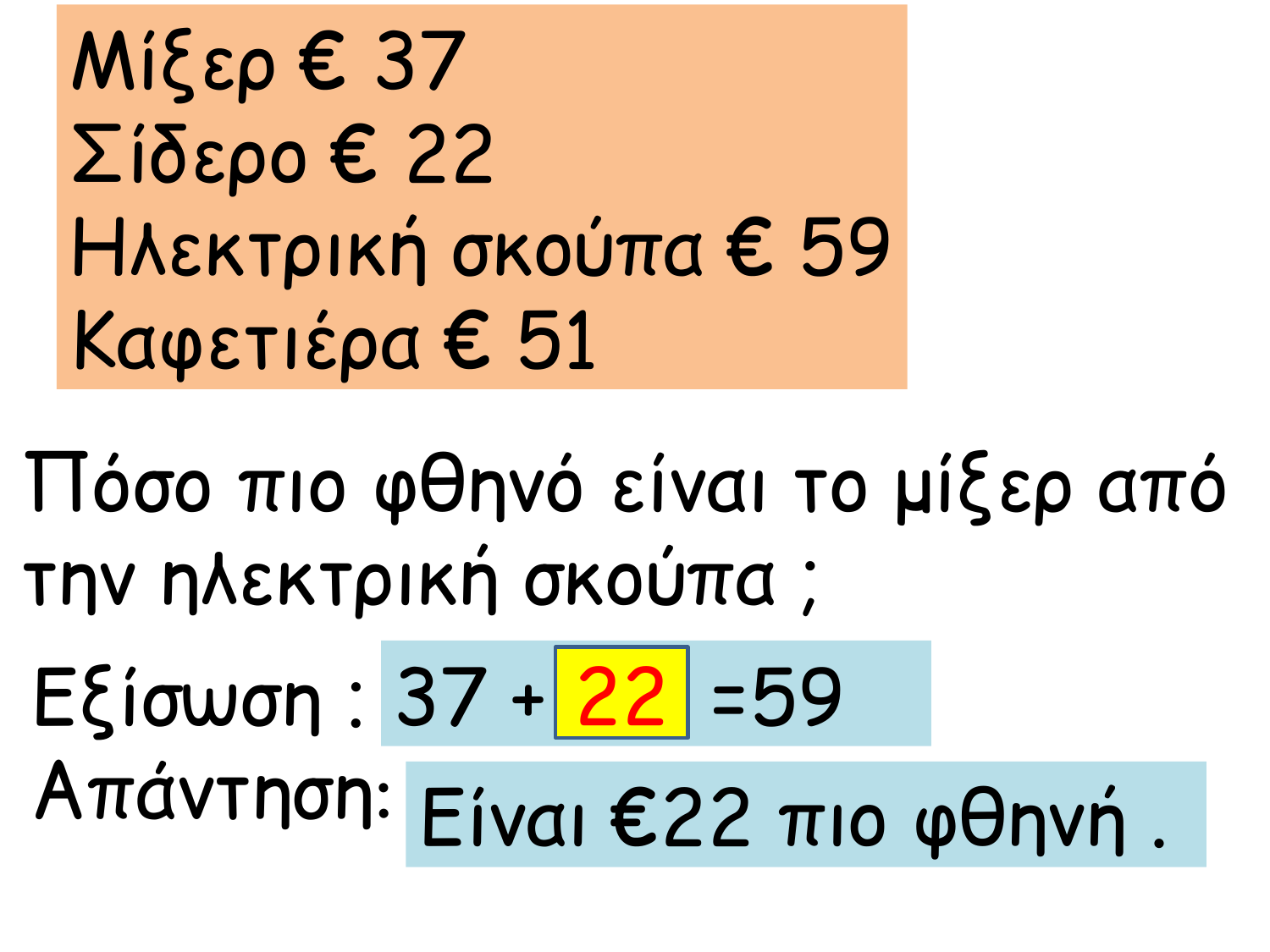

Μίξερ € 37
Σίδερο € 22
Ηλεκτρική σκούπα € 59
Καφετιέρα € 51
Πόσο πιο φθηνό είναι το μίξερ από
την ηλεκτρική σκούπα ;
Εξίσωση :
Απάντηση:
37 +       =59
22
Είναι €22 πιο φθηνή .